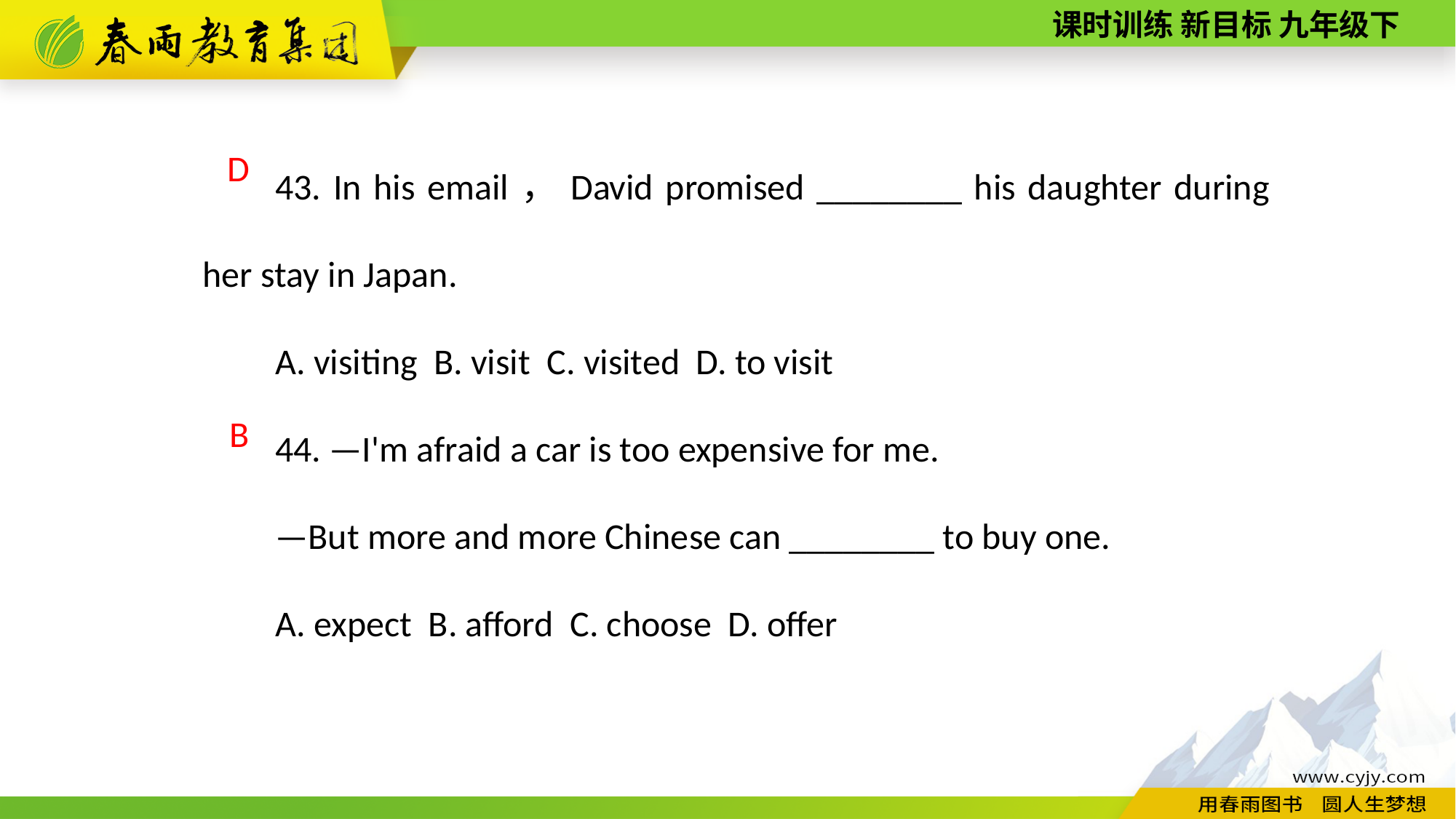

43. In his e­mail，David promised ________ his daughter during her stay in Japan.
A. visiting  B. visit  C. visited  D. to visit
44. —I'm afraid a car is too expensive for me.
—But more and more Chinese can ________ to buy one.
A. expect  B. afford  C. choose  D. offer
D
B